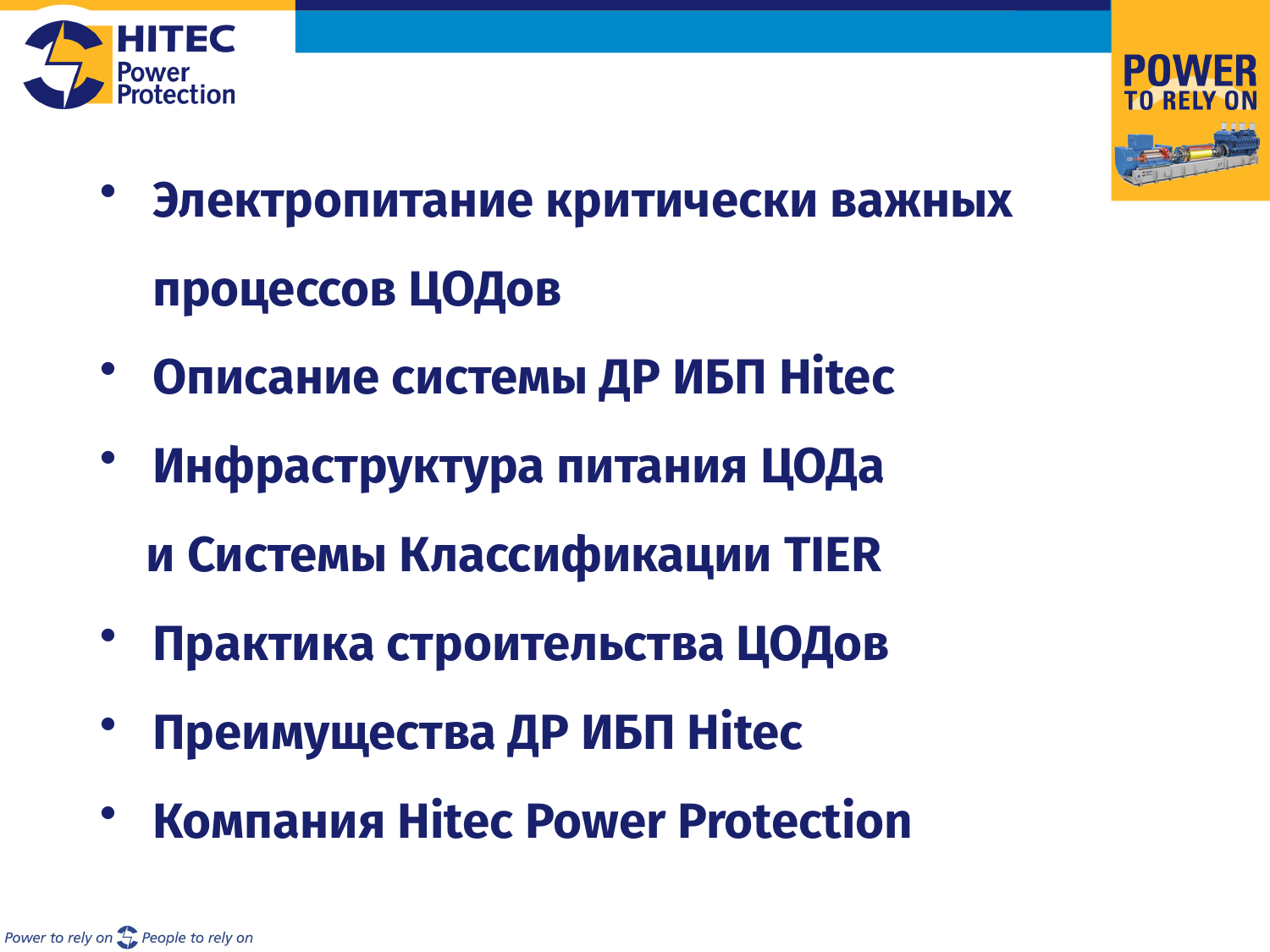

Электропитание критически важных процессов ЦОДов
Описание системы ДР ИБП Hitec
Инфраструктура питания ЦОДа
    и Системы Классификации TIER
Практикa строительства ЦОДов
Преимущества ДР ИБП Hitec
Компания Hitec Power Protection